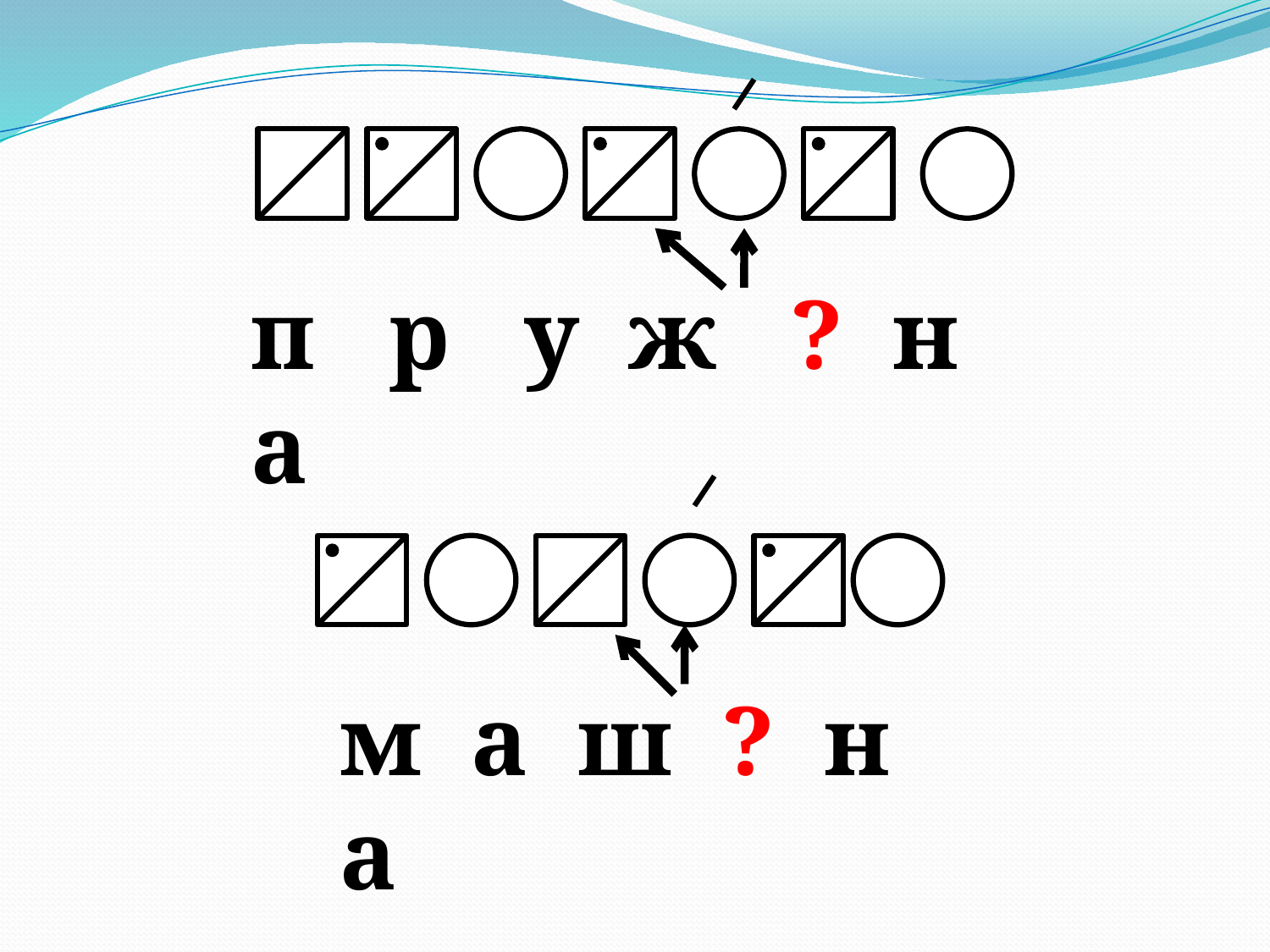

п   р   у  ж   ?  н   а

м  а  ш  ?  н  а